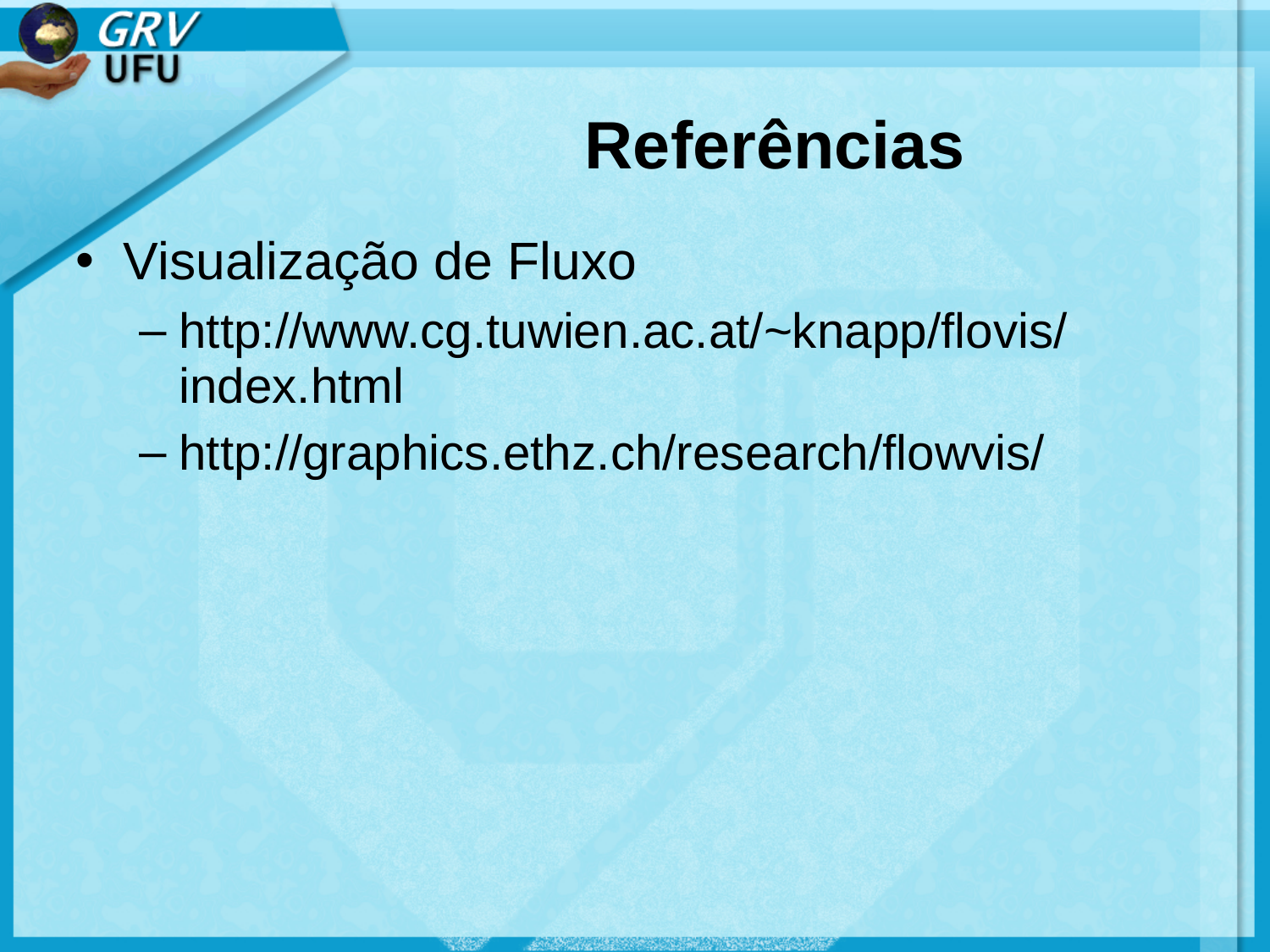

# Referências
Visualização de Fluxo
http://www.cg.tuwien.ac.at/~knapp/flovis/index.html
http://graphics.ethz.ch/research/flowvis/